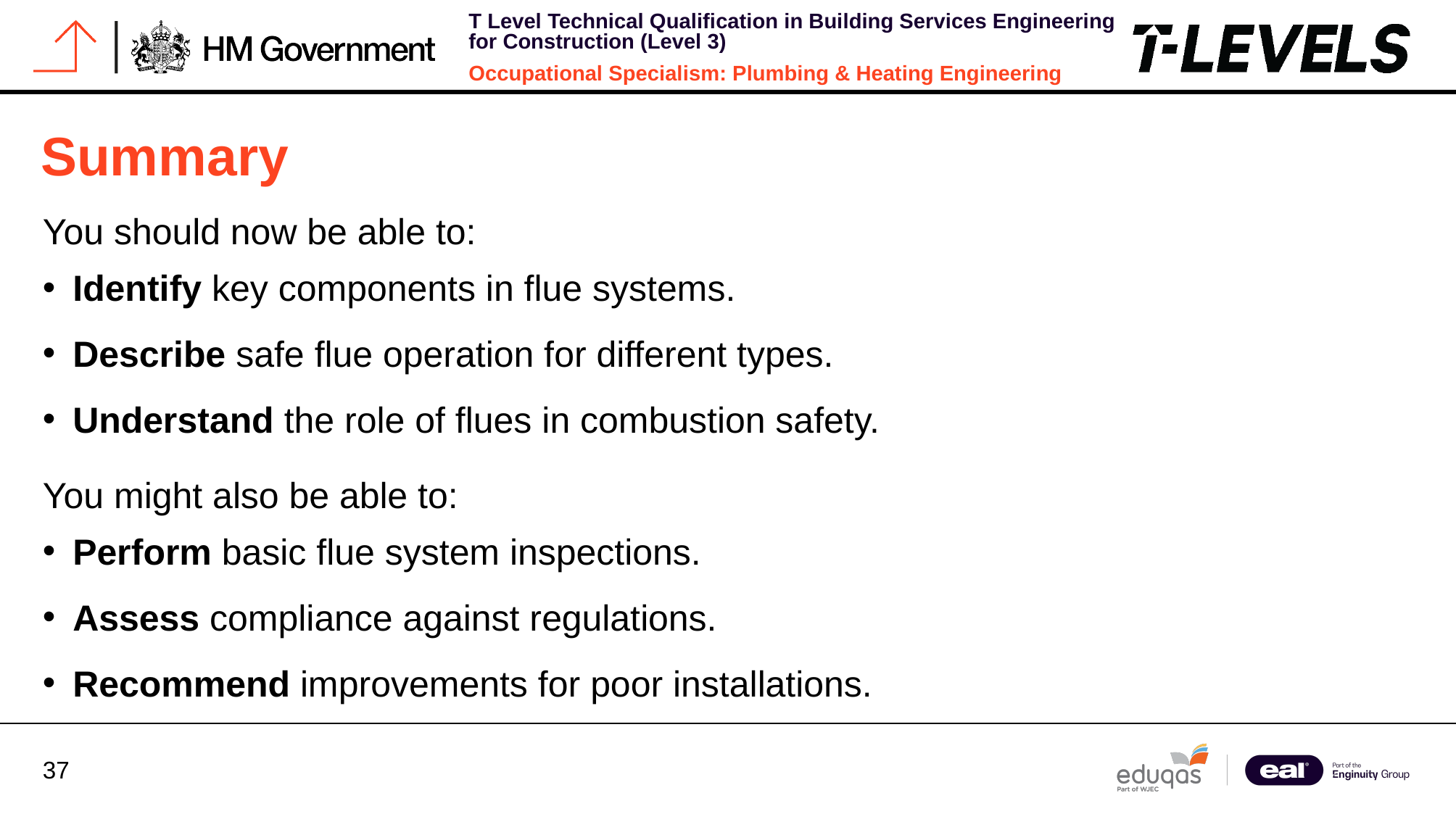

# Summary
You should now be able to:
Identify key components in flue systems.
Describe safe flue operation for different types.
Understand the role of flues in combustion safety.
You might also be able to:
Perform basic flue system inspections.
Assess compliance against regulations.
Recommend improvements for poor installations.